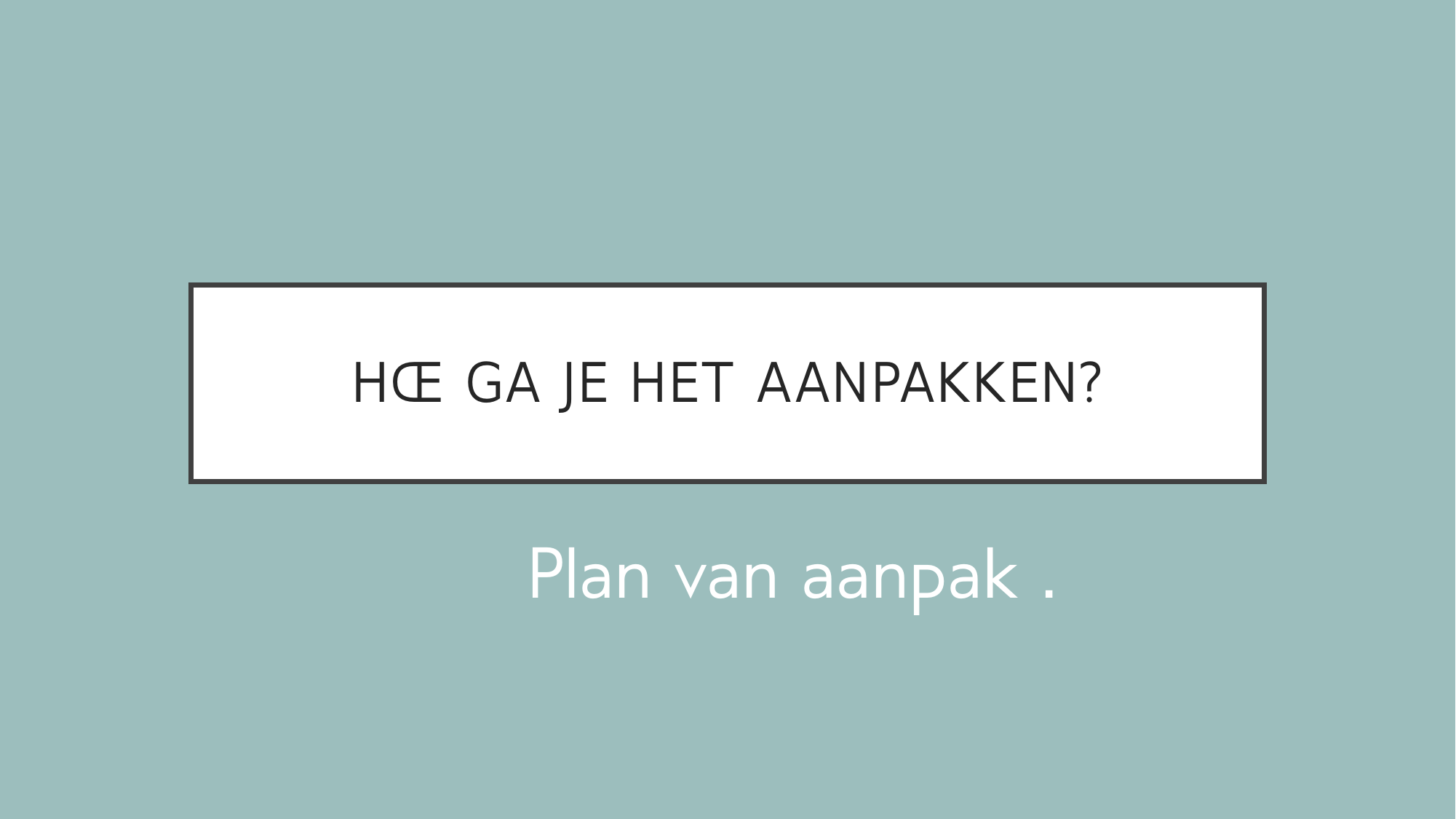

# HOE GA JE HET AANPAKKEN?
      Plan van aanpak .